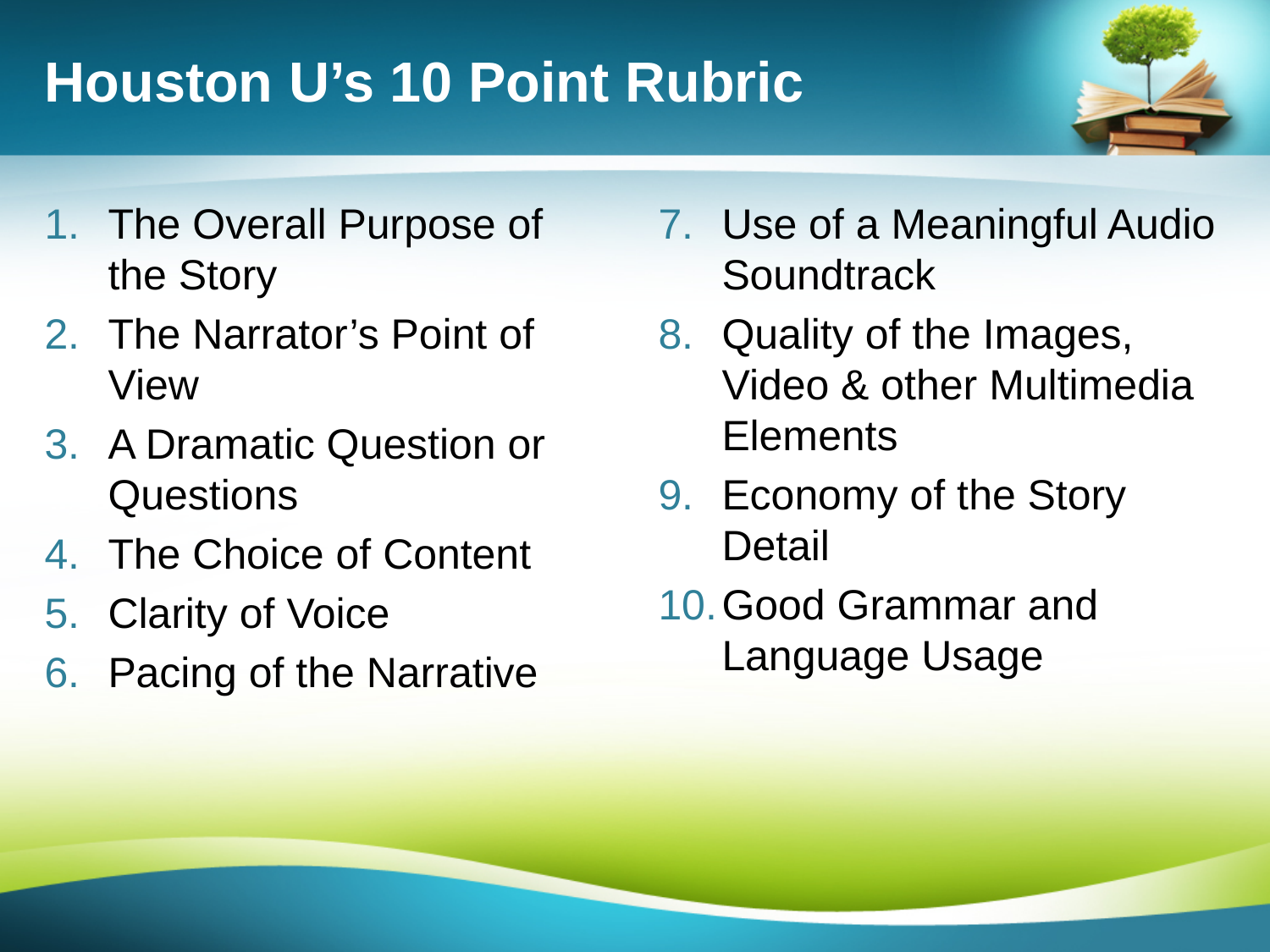

# Houston U’s 10 Point Rubric
The Overall Purpose of the Story
The Narrator’s Point of View
A Dramatic Question or Questions
The Choice of Content
Clarity of Voice
Pacing of the Narrative

Use of a Meaningful Audio Soundtrack
Quality of the Images, Video & other Multimedia Elements
Economy of the Story Detail
Good Grammar and Language Usage